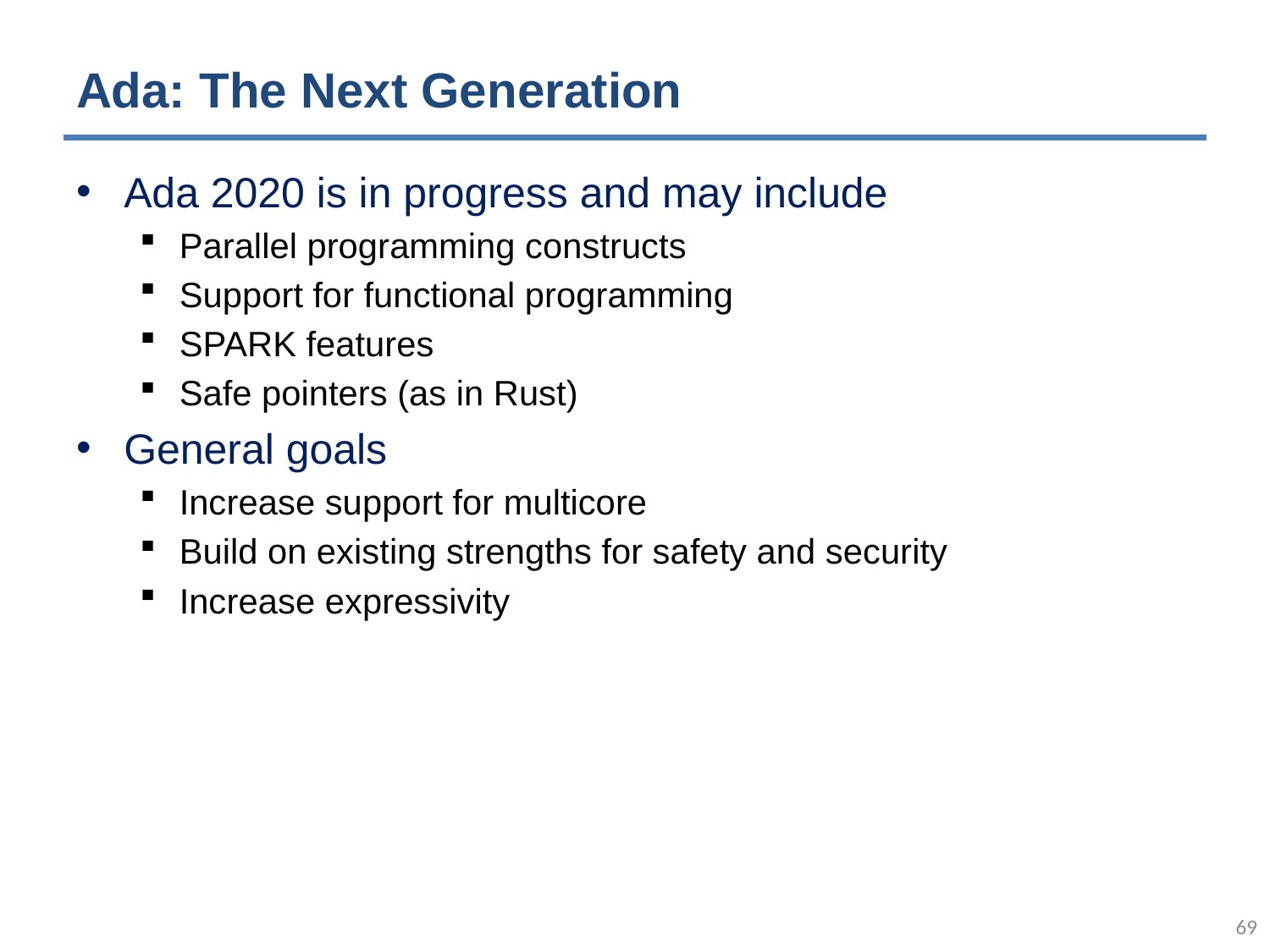

# Ada: The Next Generation
Ada 2020 is in progress and may include
Parallel programming constructs
Support for functional programming
SPARK features
Safe pointers (as in Rust)
General goals
Increase support for multicore
Build on existing strengths for safety and security
Increase expressivity

69